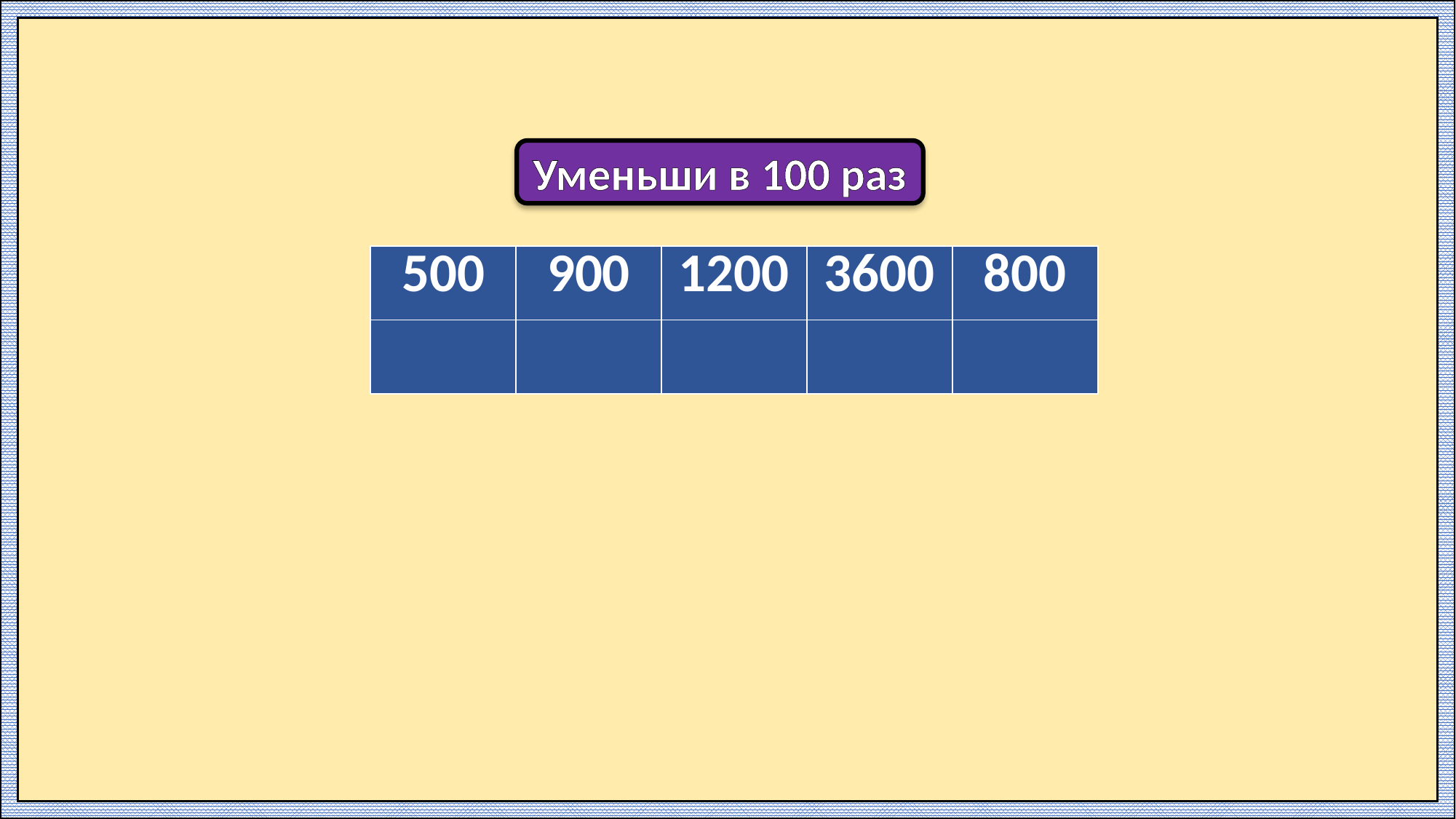

Уменьши в 100 раз
| 500 | 900 | 1200 | 3600 | 800 |
| --- | --- | --- | --- | --- |
|  |  |  |  |  |